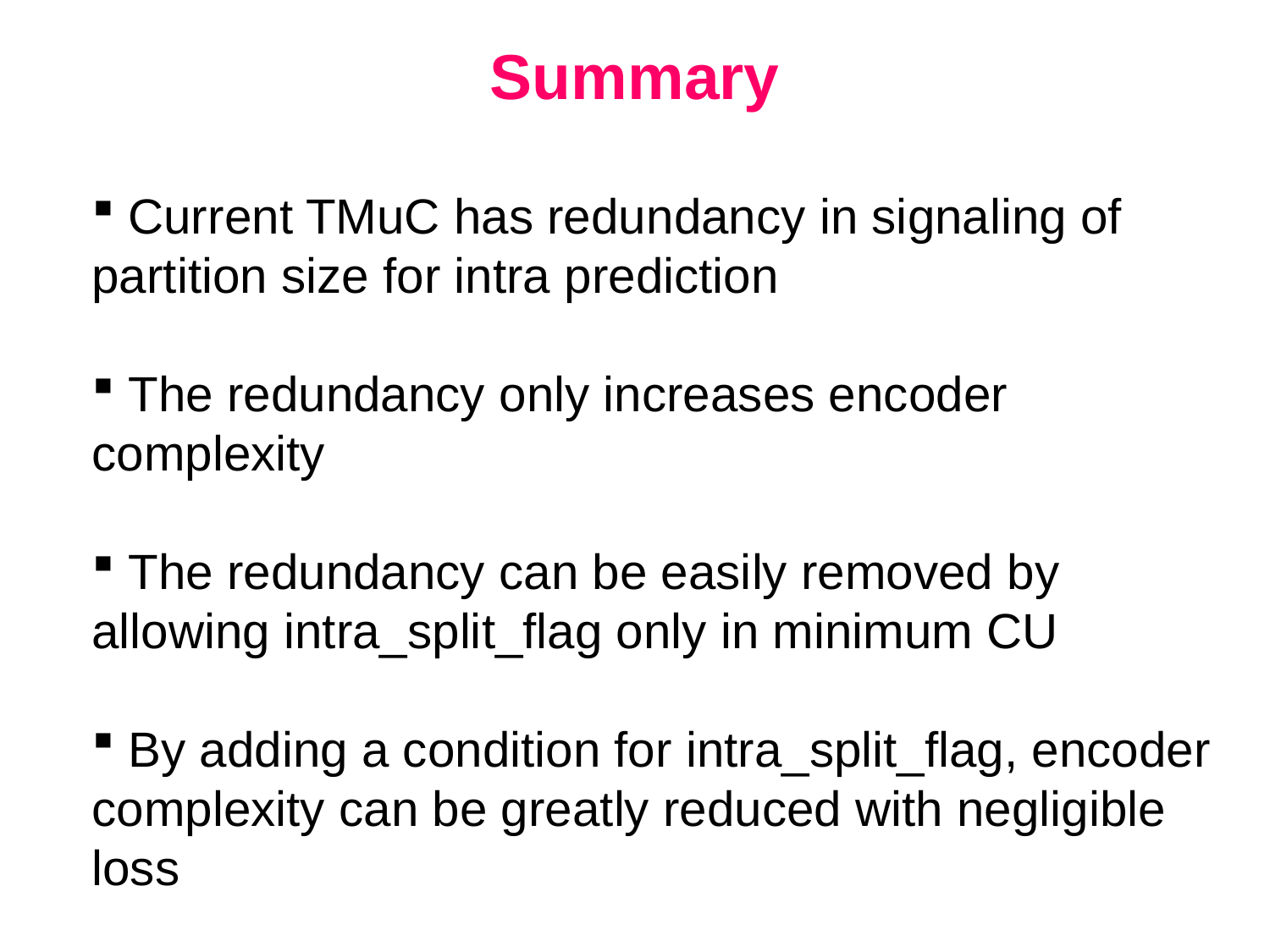

# Summary
 Current TMuC has redundancy in signaling of partition size for intra prediction

 The redundancy only increases encoder complexity

 The redundancy can be easily removed by allowing intra_split_flag only in minimum CU

 By adding a condition for intra_split_flag, encoder complexity can be greatly reduced with negligible loss